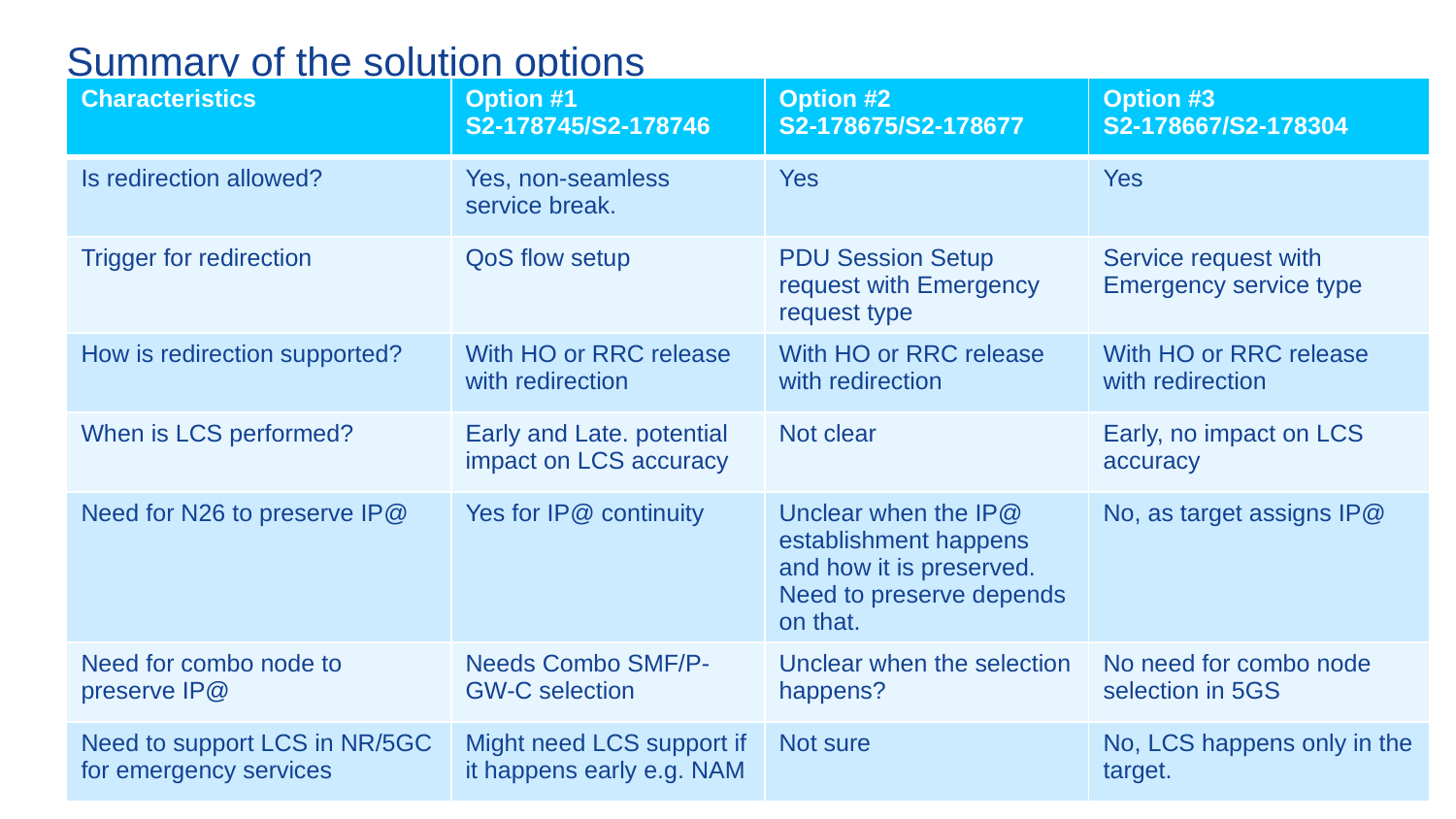

Summary of the solution options
| Characteristics | Option #1 S2-178745/S2-178746 | Option #2 S2-178675/S2-178677 | Option #3 S2-178667/S2-178304 |
| --- | --- | --- | --- |
| Is redirection allowed? | Yes, non-seamless service break. | Yes | Yes |
| Trigger for redirection | QoS flow setup | PDU Session Setup request with Emergency request type | Service request with Emergency service type |
| How is redirection supported? | With HO or RRC release with redirection | With HO or RRC release with redirection | With HO or RRC release with redirection |
| When is LCS performed? | Early and Late. potential impact on LCS accuracy | Not clear | Early, no impact on LCS accuracy |
| Need for N26 to preserve IP@ | Yes for IP@ continuity | Unclear when the IP@ establishment happens and how it is preserved. Need to preserve depends on that. | No, as target assigns IP@ |
| Need for combo node to preserve IP@ | Needs Combo SMF/P-GW-C selection | Unclear when the selection happens? | No need for combo node selection in 5GS |
| Need to support LCS in NR/5GC for emergency services | Might need LCS support if it happens early e.g. NAM | Not sure | No, LCS happens only in the target. |